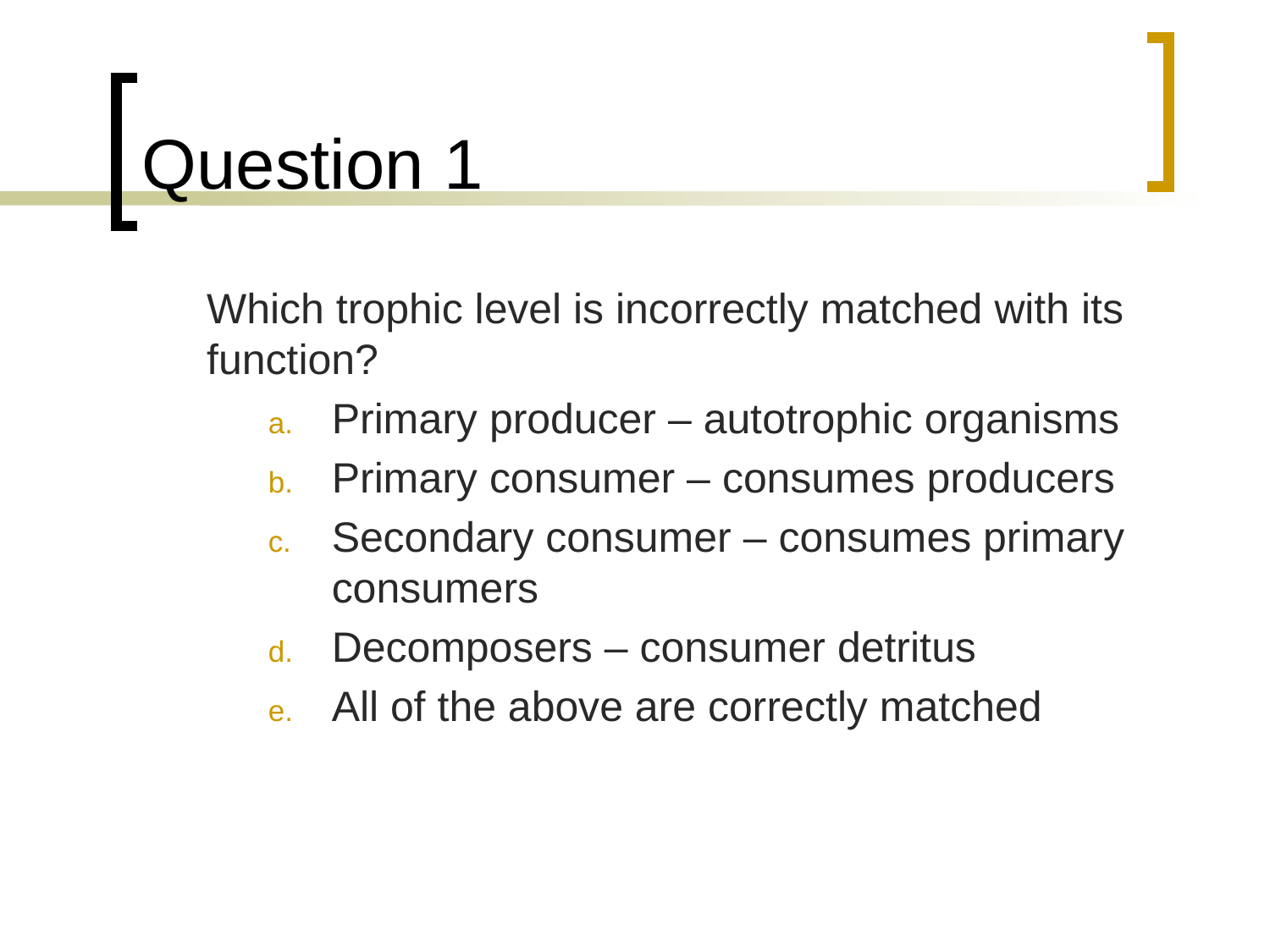

# Question 1
	Which trophic level is incorrectly matched with its function?
Primary producer – autotrophic organisms
Primary consumer – consumes producers
Secondary consumer – consumes primary consumers
Decomposers – consumer detritus
All of the above are correctly matched